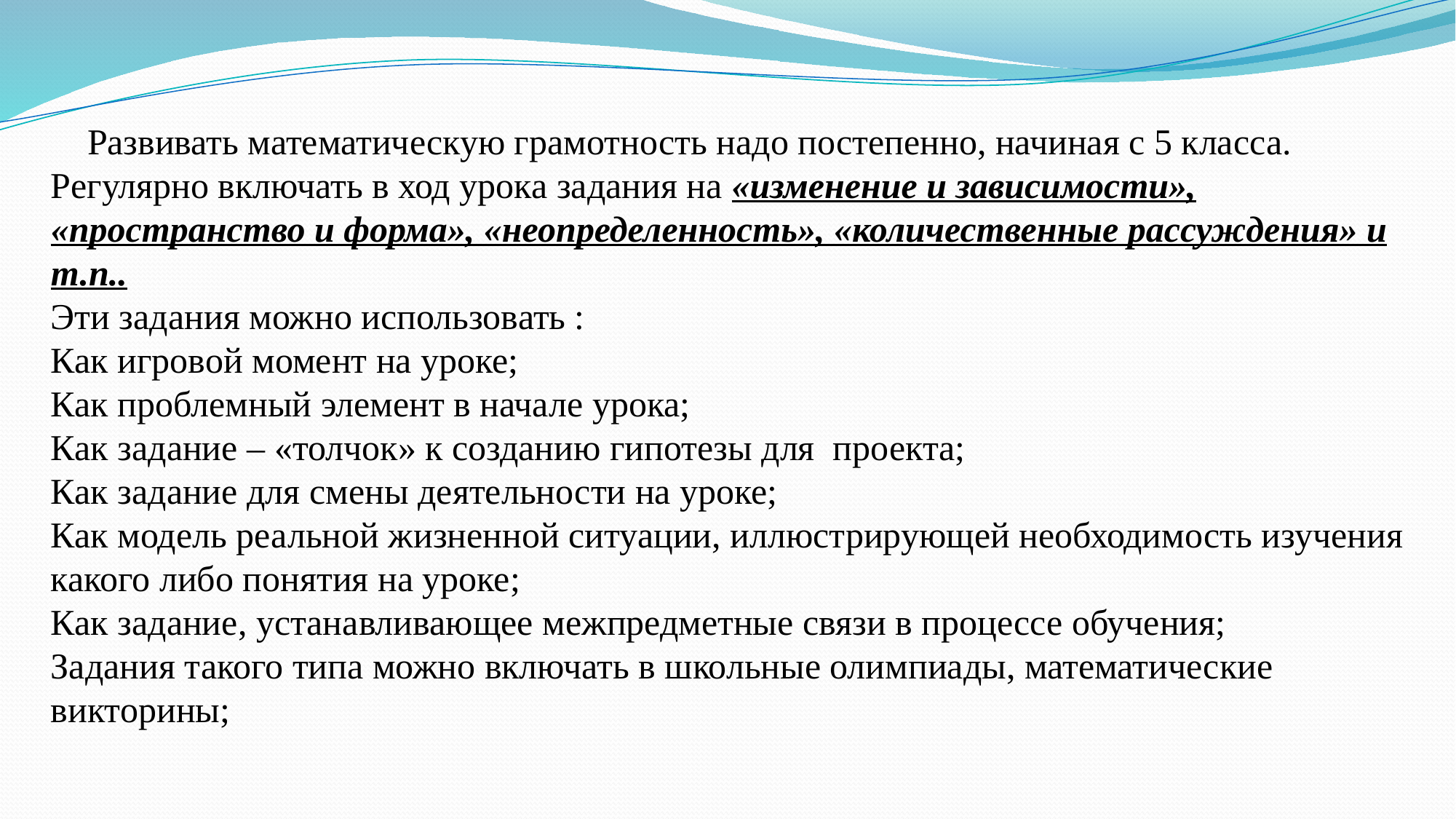

Развивать математическую грамотность надо постепенно, начиная с 5 класса. Регулярно включать в ход урока задания на «изменение и зависимости», «пространство и форма», «неопределенность», «количественные рассуждения» и т.п..
Эти задания можно использовать :
Как игровой момент на уроке;
Как проблемный элемент в начале урока;
Как задание – «толчок» к созданию гипотезы для  проекта;
Как задание для смены деятельности на уроке;
Как модель реальной жизненной ситуации, иллюстрирующей необходимость изучения какого либо понятия на уроке;
Как задание, устанавливающее межпредметные связи в процессе обучения;
Задания такого типа можно включать в школьные олимпиады, математические викторины;